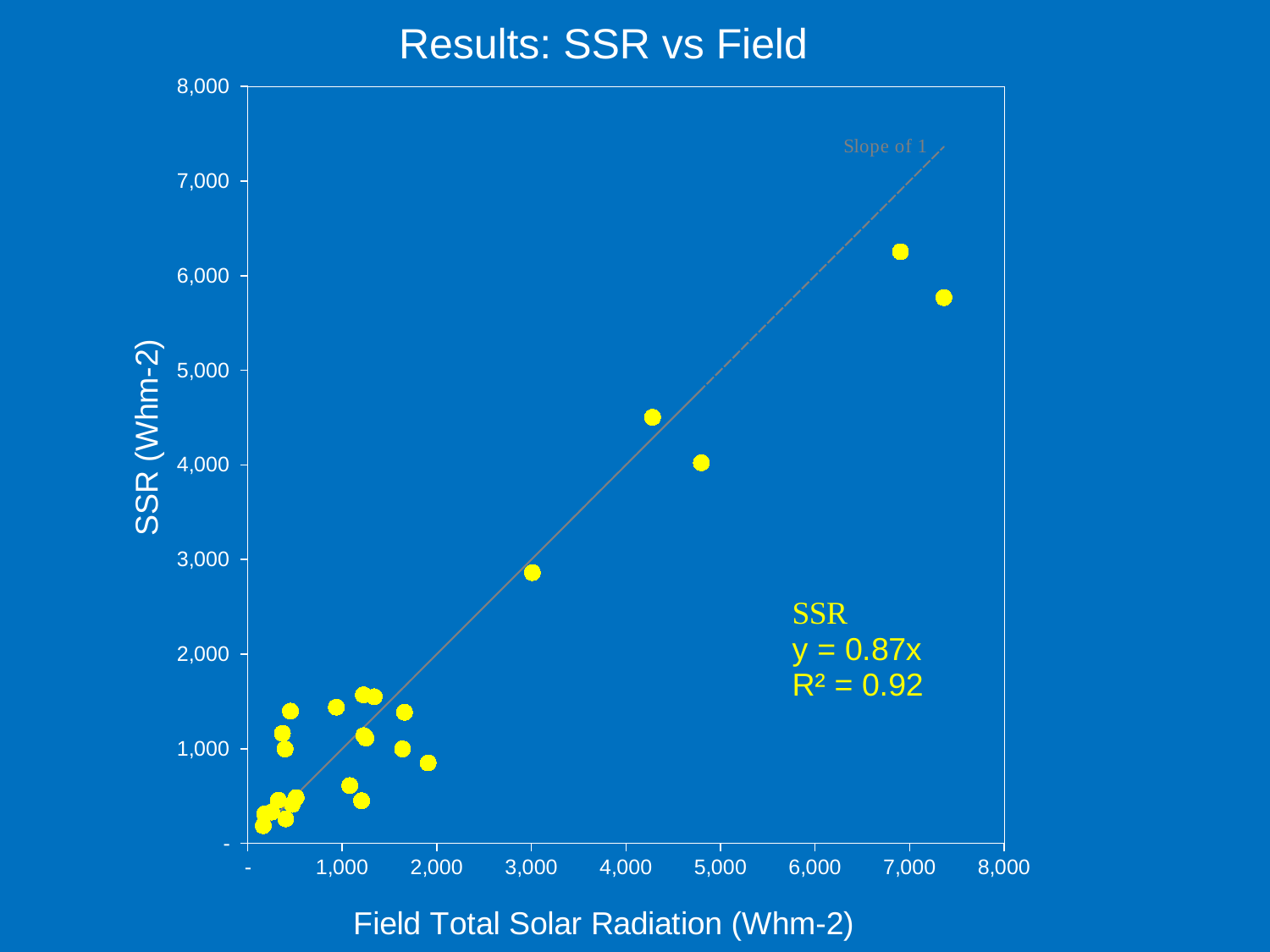

Results: SSR vs Field

### Chart

| Category |  |  |
|---|---|---|